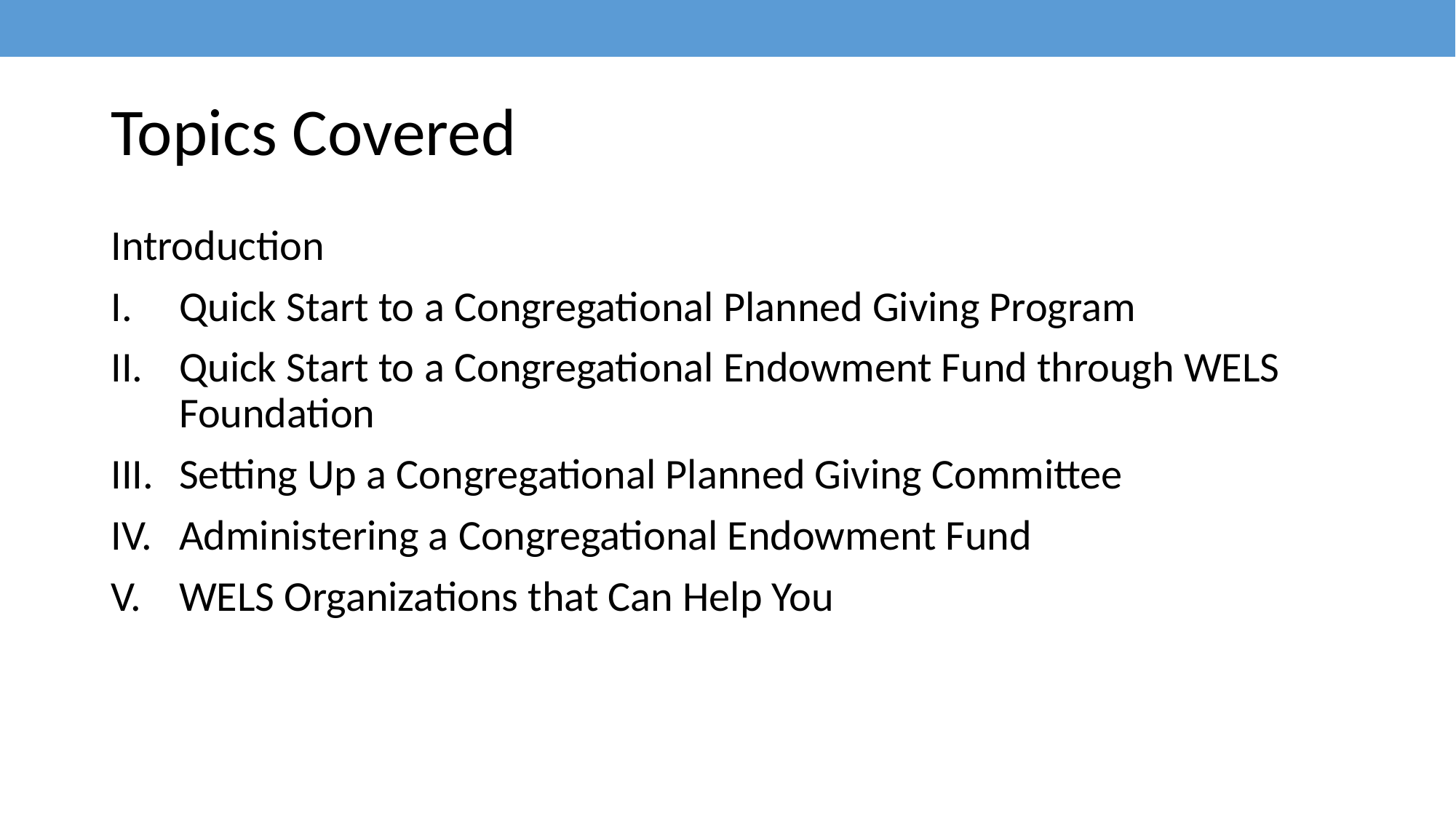

# Topics Covered
Introduction
Quick Start to a Congregational Planned Giving Program
Quick Start to a Congregational Endowment Fund through WELS Foundation
Setting Up a Congregational Planned Giving Committee
Administering a Congregational Endowment Fund
WELS Organizations that Can Help You